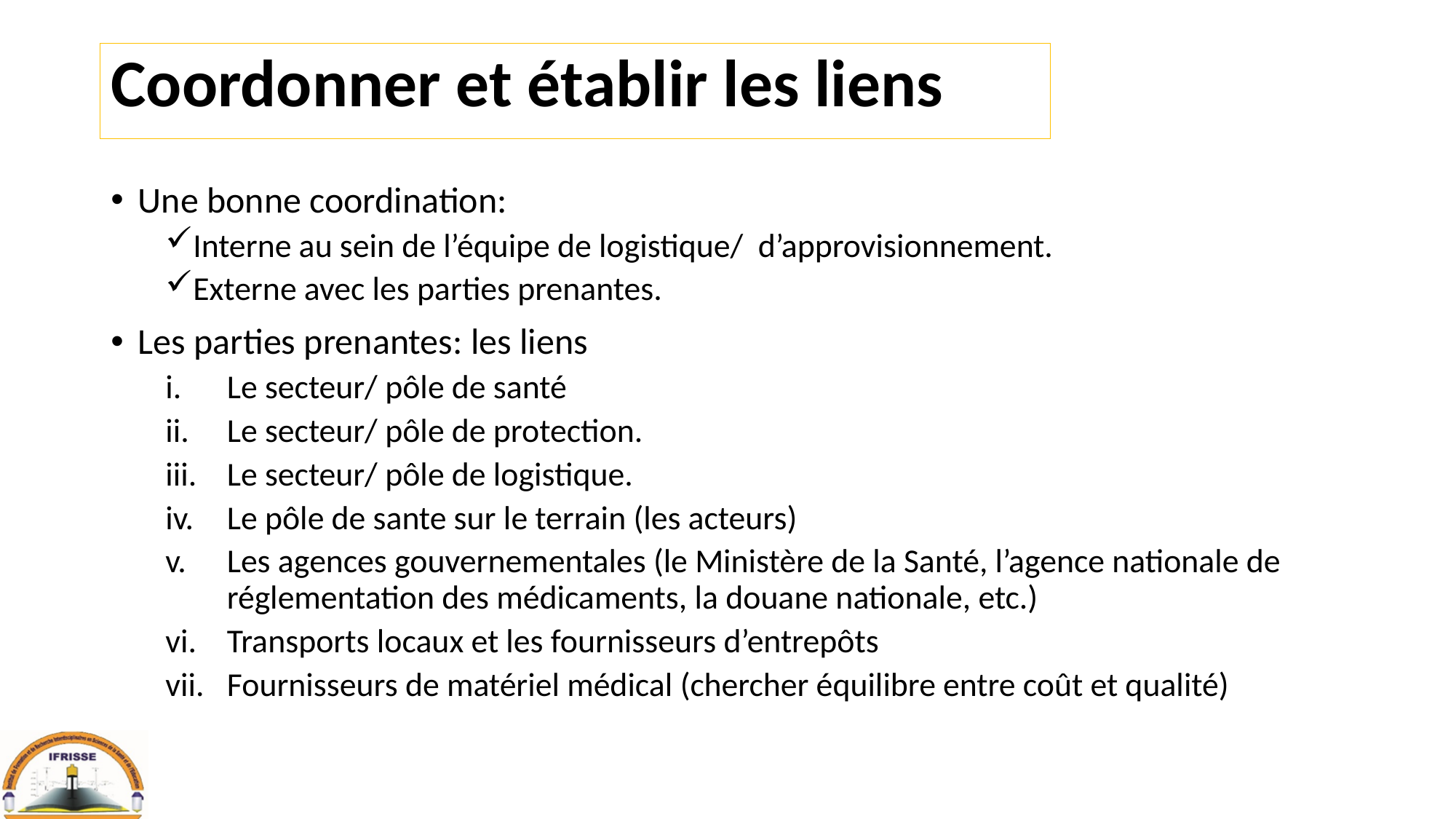

# Coordonner et établir les liens
Une bonne coordination:
Interne au sein de l’équipe de logistique/  d’approvisionnement.
Externe avec les parties prenantes.
Les parties prenantes: les liens
Le secteur/ pôle de santé
Le secteur/ pôle de protection.
Le secteur/ pôle de logistique.
Le pôle de sante sur le terrain (les acteurs)
Les agences gouvernementales (le Ministère de la Santé, l’agence nationale de réglementation des médicaments, la douane nationale, etc.)
Transports locaux et les fournisseurs d’entrepôts
Fournisseurs de matériel médical (chercher équilibre entre coût et qualité)